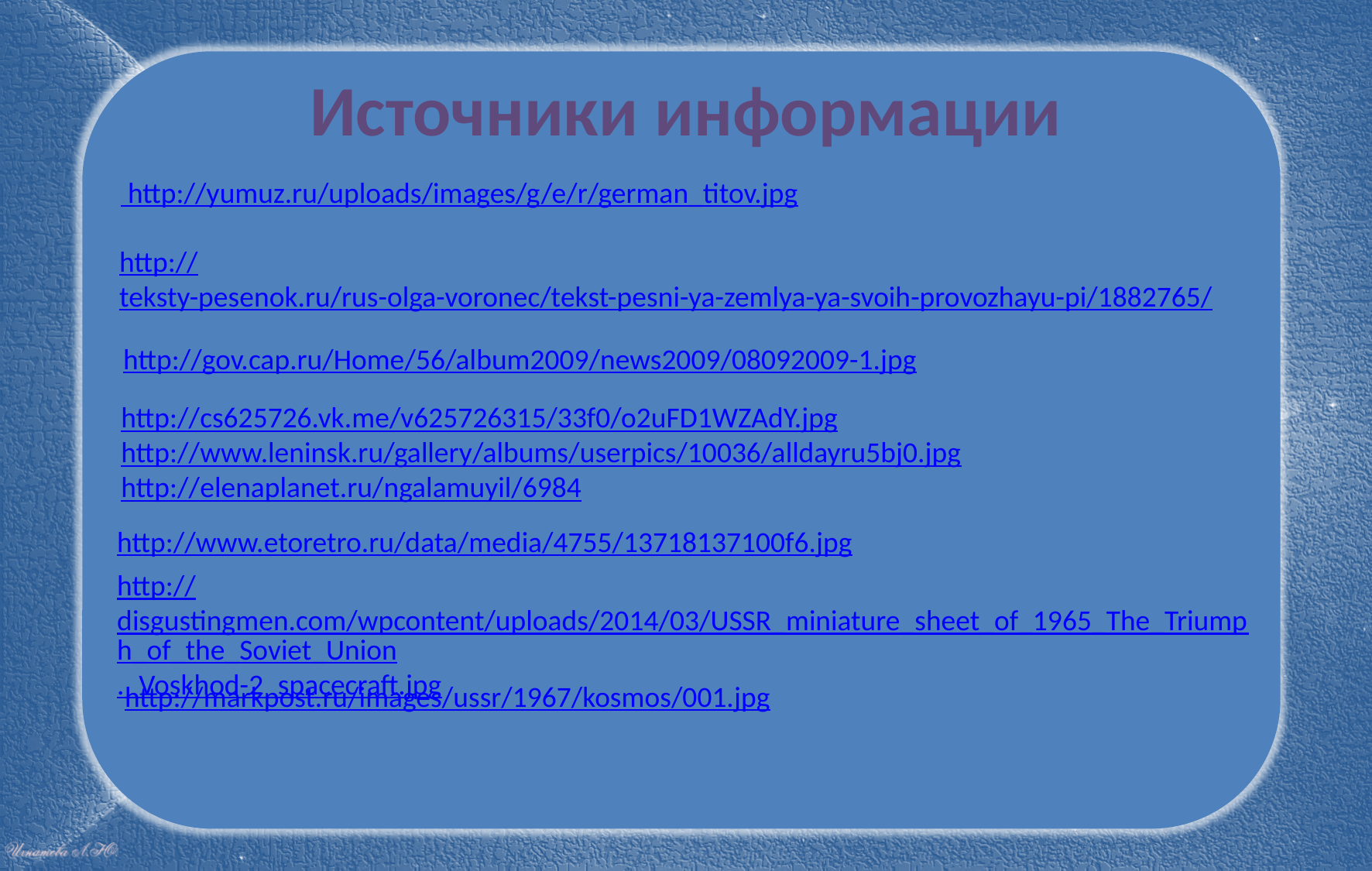

# Источники информации

 http://yumuz.ru/uploads/images/g/e/r/german_titov.jpg

http://teksty-pesenok.ru/rus-olga-voronec/tekst-pesni-ya-zemlya-ya-svoih-provozhayu-pi/1882765/

http://gov.cap.ru/Home/56/album2009/news2009/08092009-1.jpg

http://cs625726.vk.me/v625726315/33f0/o2uFD1WZAdY.jpg
http://www.leninsk.ru/gallery/albums/userpics/10036/alldayru5bj0.jpg
http://elenaplanet.ru/ngalamuyil/6984

http://www.etoretro.ru/data/media/4755/13718137100f6.jpg

http://disgustingmen.com/wpcontent/uploads/2014/03/USSR_miniature_sheet_of_1965_The_Triumph_of_the_Soviet_Union._Voskhod-2_spacecraft.jpg

http://markpost.ru/images/ussr/1967/kosmos/001.jpg